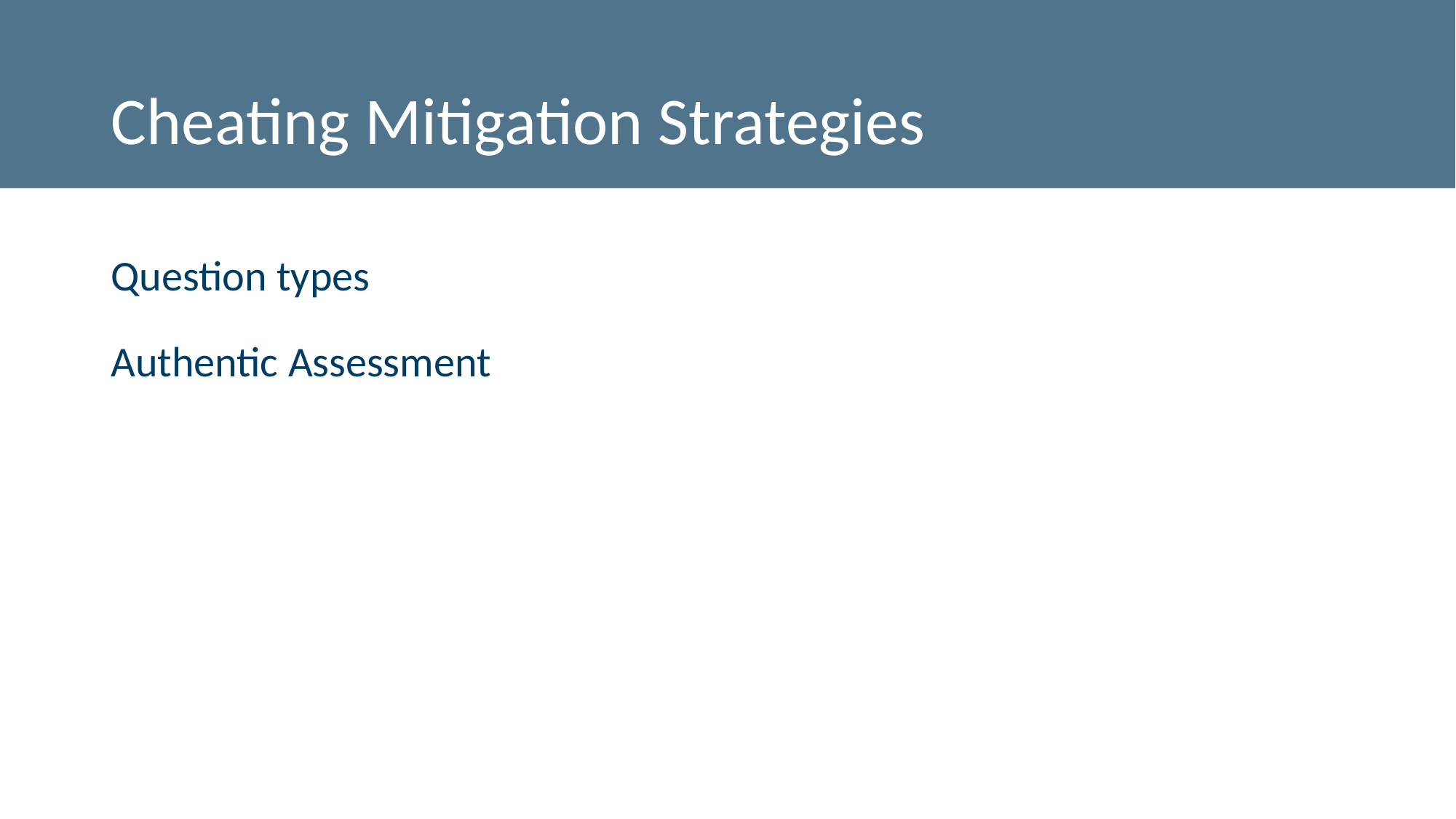

# Cheating Mitigation Strategies

Question types
Authentic Assessment